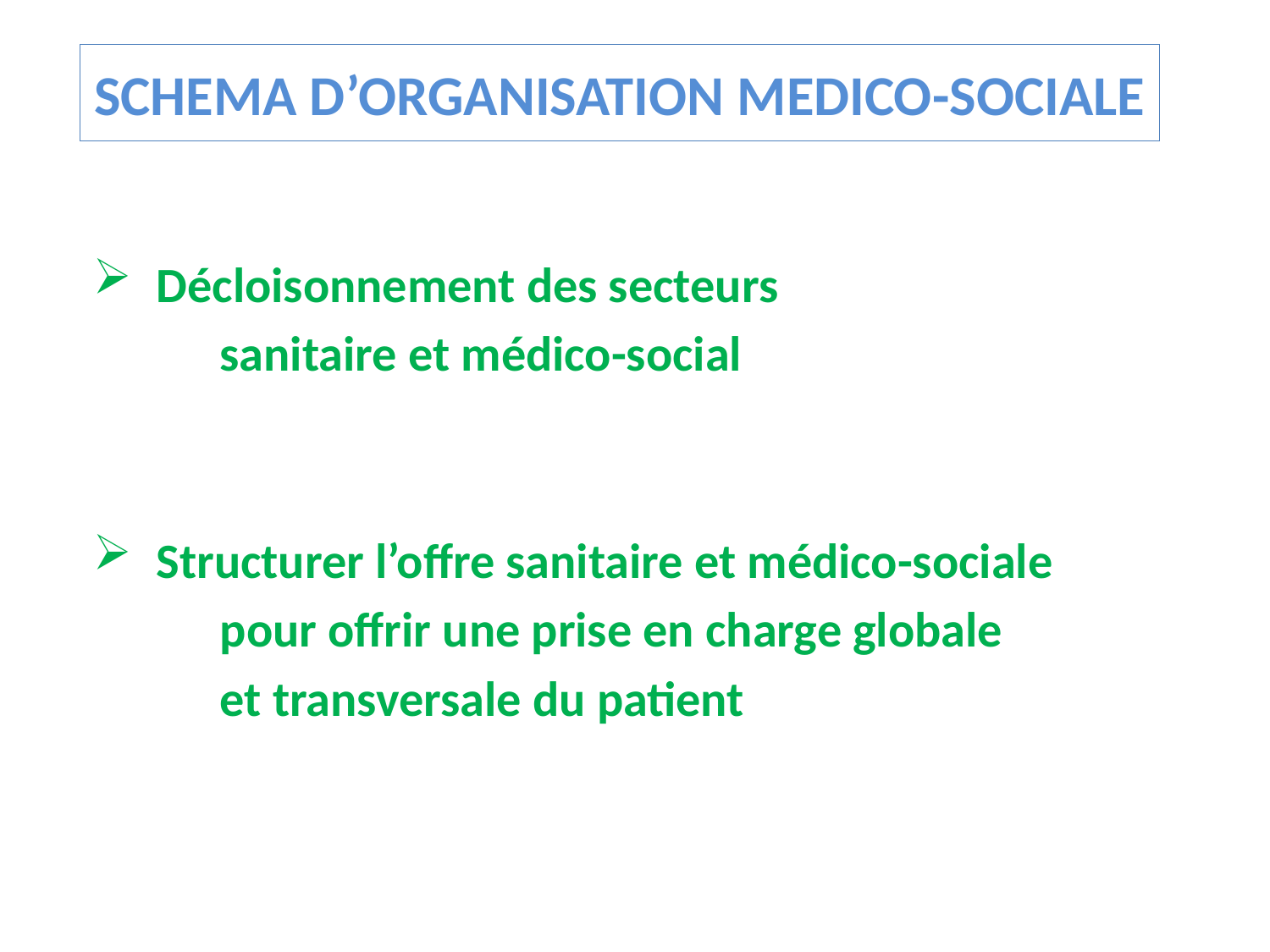

# SCHEMA D’ORGANISATION MEDICO-SOCIALE

Décloisonnement des secteurs
	sanitaire et médico-social

Structurer l’offre sanitaire et médico-sociale
	pour offrir une prise en charge globale
	et transversale du patient